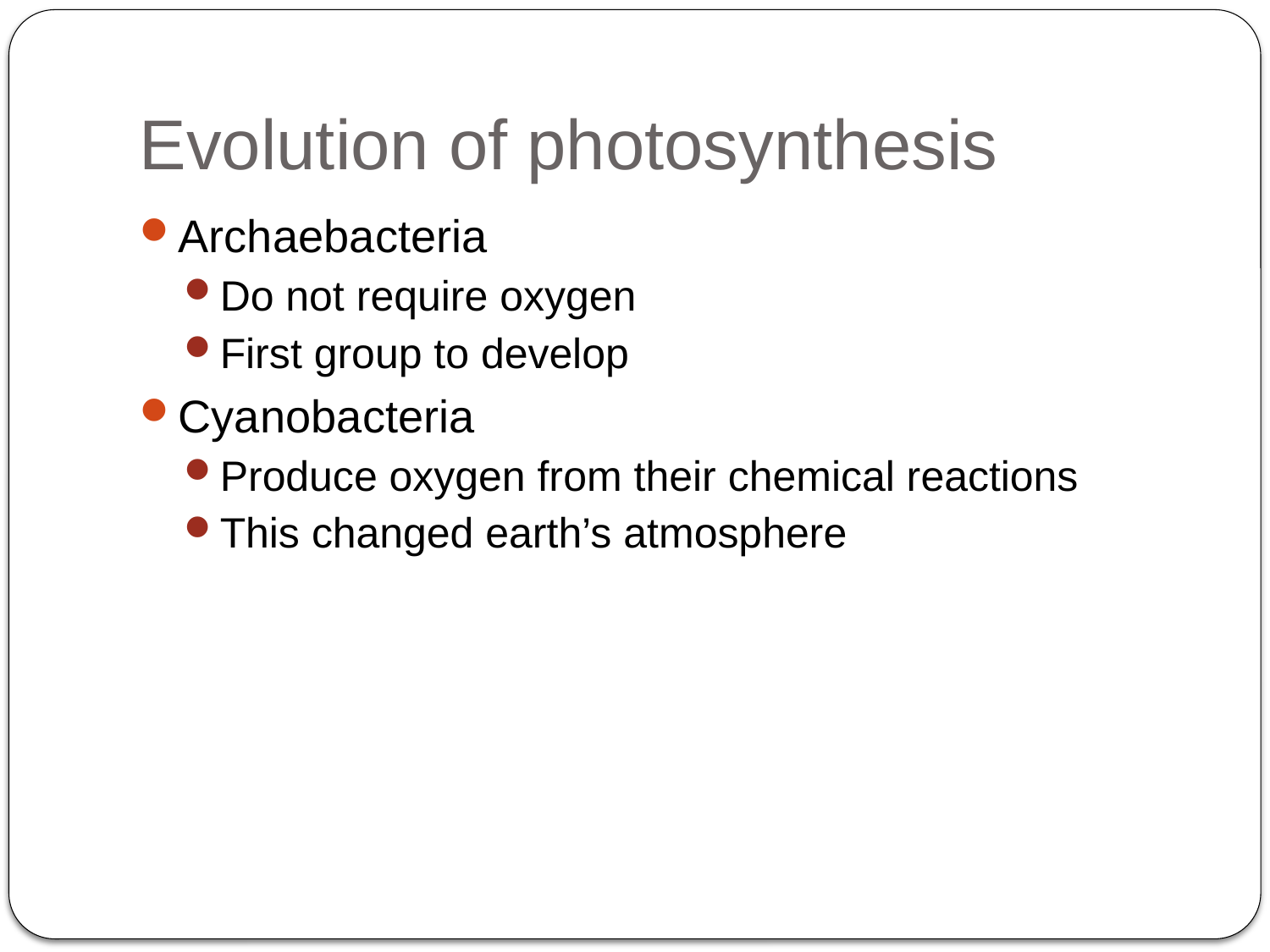

# Evolution of photosynthesis
Archaebacteria
Do not require oxygen
First group to develop
Cyanobacteria
Produce oxygen from their chemical reactions
This changed earth’s atmosphere